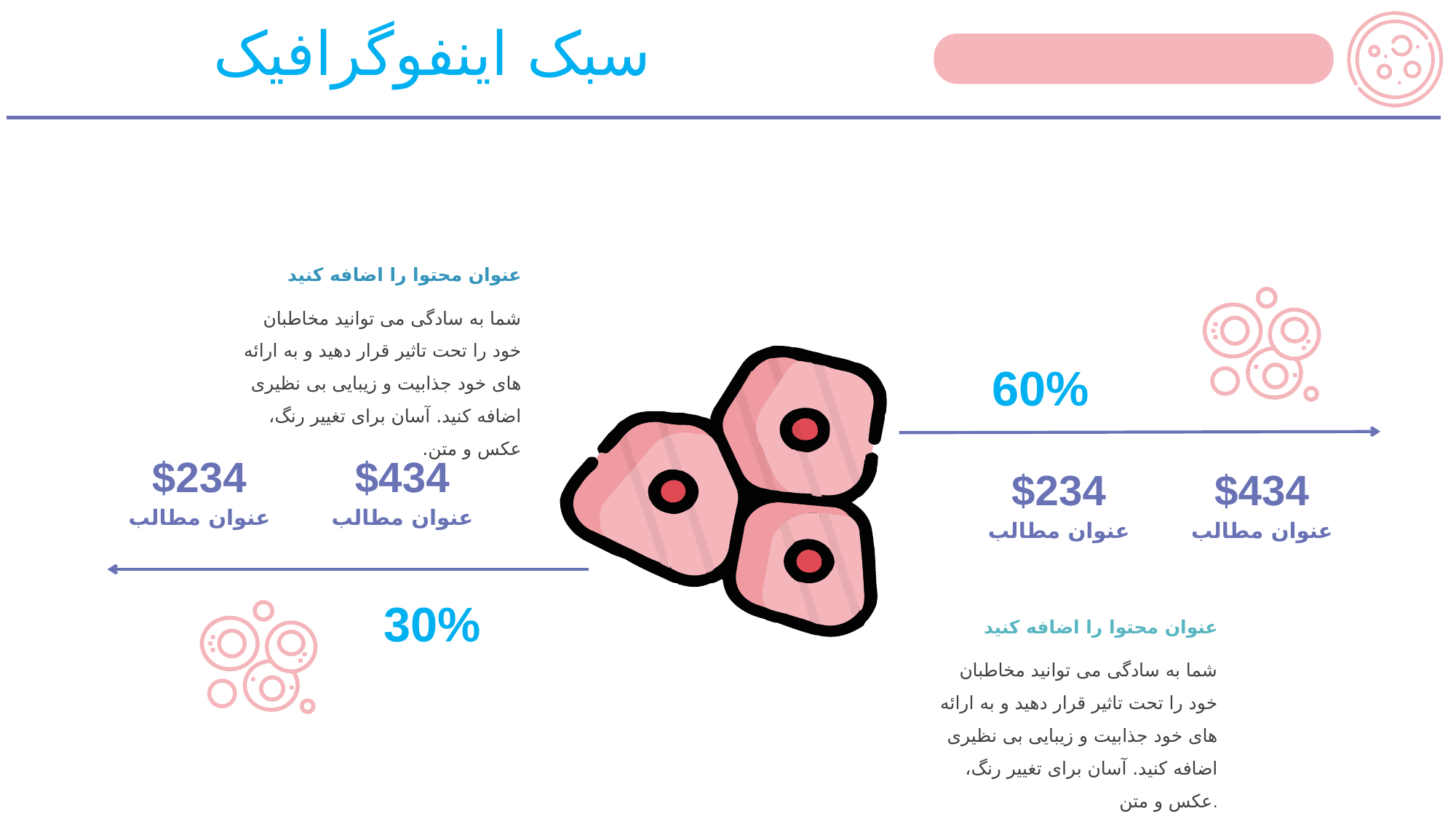

سبک اینفوگرافیک
عنوان محتوا را اضافه کنید
شما به سادگی می توانید مخاطبان خود را تحت تاثیر قرار دهید و به ارائه های خود جذابیت و زیبایی بی نظیری اضافه کنید. آسان برای تغییر رنگ، عکس و متن.

60%
$234
عنوان مطالب
$434
عنوان مطالب
$234
عنوان مطالب
$434
عنوان مطالب
30%

عنوان محتوا را اضافه کنید
شما به سادگی می توانید مخاطبان خود را تحت تاثیر قرار دهید و به ارائه های خود جذابیت و زیبایی بی نظیری اضافه کنید. آسان برای تغییر رنگ، عکس و متن.